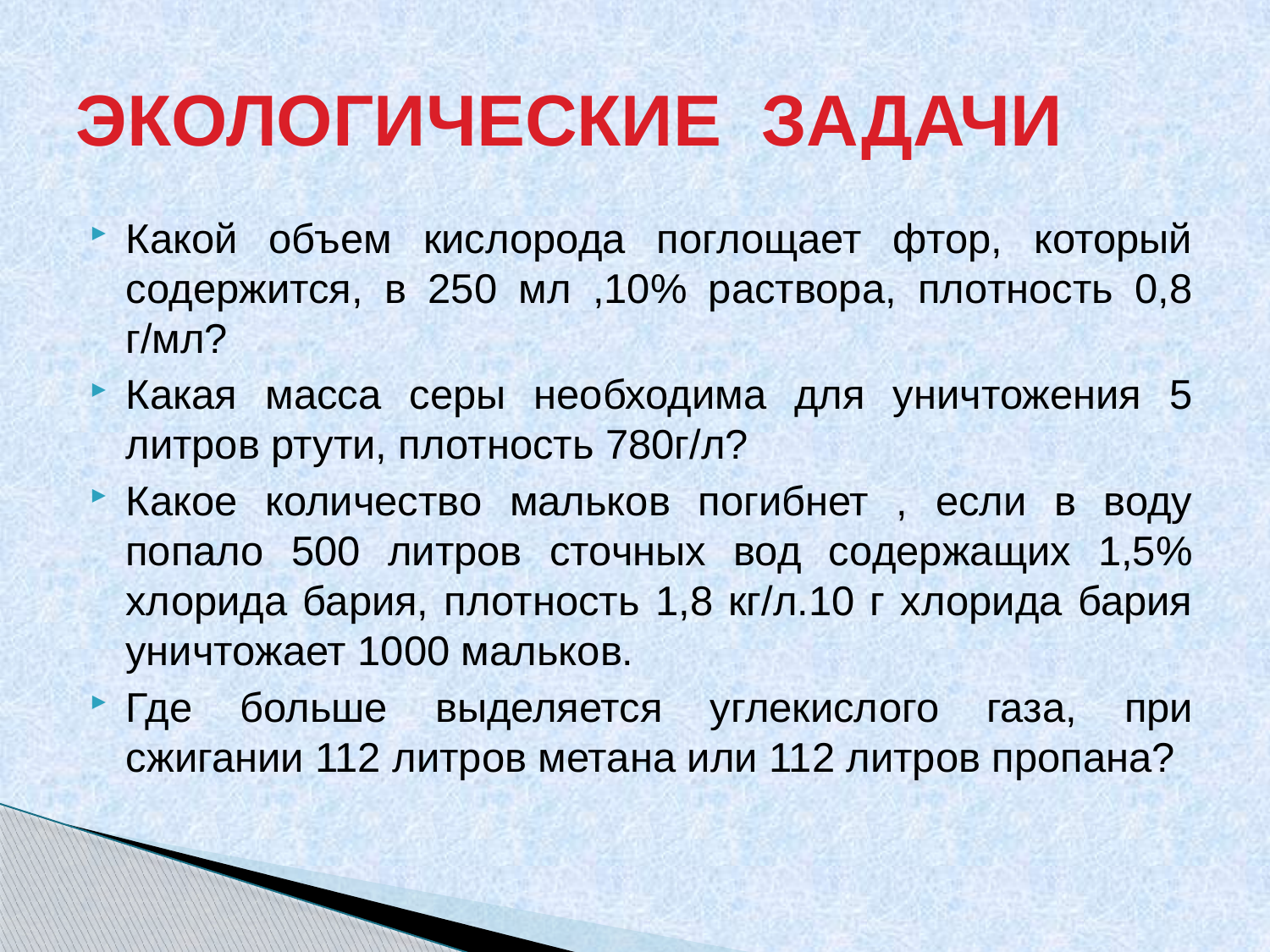

# ЭКОЛОГИЧЕСКИЕ  ЗАДАЧИ
Какой объем кислорода поглощает фтор, который содержится, в 250 мл ,10% раствора, плотность 0,8 г/мл?
Какая масса серы необходима для уничтожения 5 литров ртути, плотность 780г/л?
Какое количество мальков погибнет , если в воду попало 500 литров сточных вод содержащих 1,5% хлорида бария, плотность 1,8 кг/л.10 г хлорида бария уничтожает 1000 мальков.
Где больше выделяется углекислого газа, при сжигании 112 литров метана или 112 литров пропана?